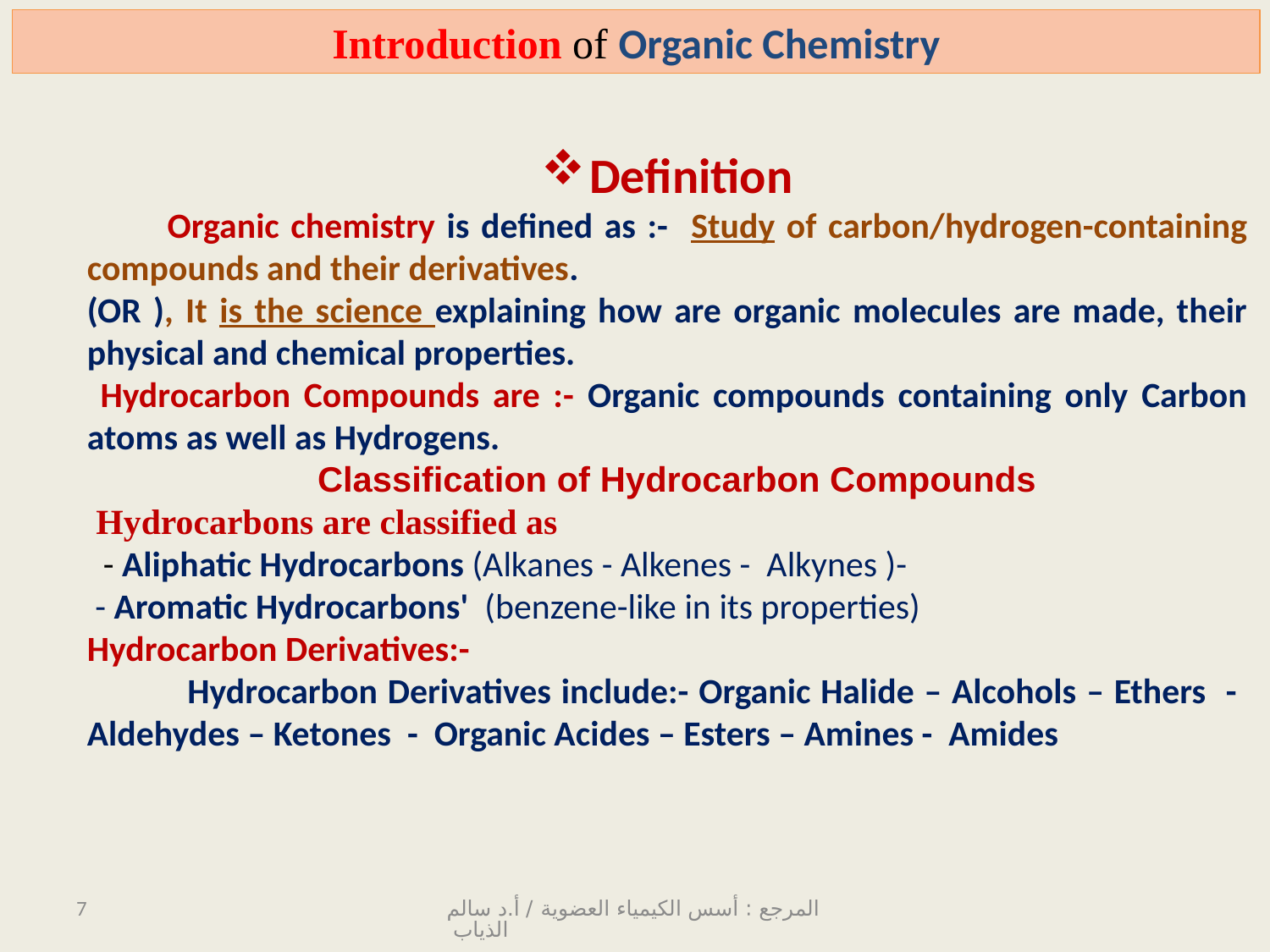

Introduction of Organic Chemistry
Definition
       Organic chemistry is defined as :-  Study of carbon/hydrogen-containing compounds and their derivatives.
(OR ), It is the science explaining how are organic molecules are made, their physical and chemical properties.
 Hydrocarbon Compounds are :- Organic compounds containing only Carbon atoms as well as Hydrogens.
  Classification of Hydrocarbon Compounds
 Hydrocarbons are classified as
  - Aliphatic Hydrocarbons (Alkanes - Alkenes -  Alkynes )-
 - Aromatic Hydrocarbons'  (benzene-like in its properties)
Hydrocarbon Derivatives:-
          Hydrocarbon Derivatives include:- Organic Halide – Alcohols – Ethers  -  Aldehydes – Ketones  -  Organic Acides – Esters – Amines -  Amides

7
المرجع : أسس الكيمياء العضوية / أ.د سالم الذياب